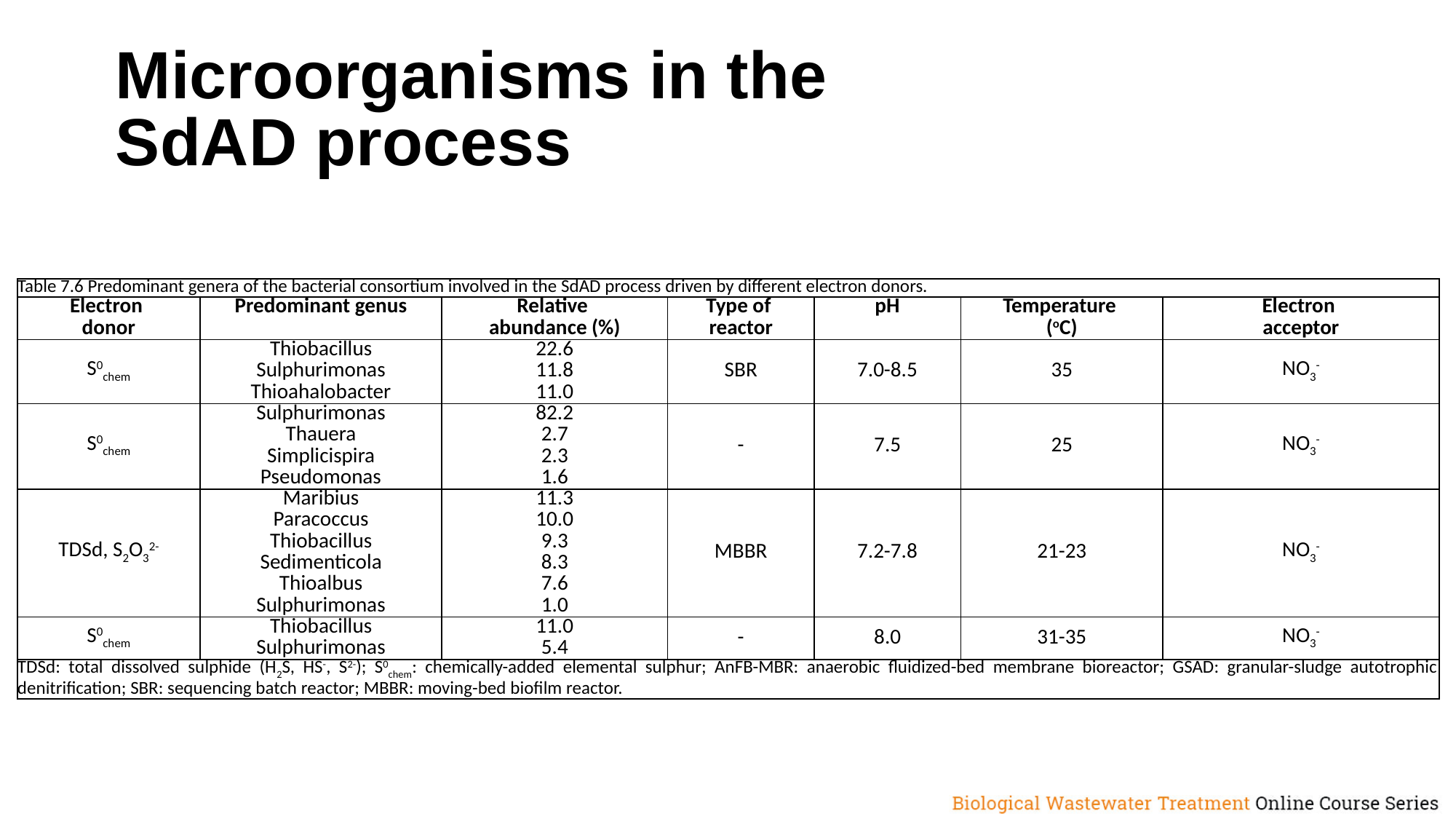

# Microorganisms in the SdAD process
| Table 7.6 Predominant genera of the bacterial consortium involved in the SdAD process driven by different electron donors. |  |  |  |  |  |  |
| --- | --- | --- | --- | --- | --- | --- |
| Electron donor | Predominant genus | Relative abundance (%) | Type of reactor | pH | Temperature (oC) | Electron acceptor |
| S0chem | Thiobacillus Sulphurimonas Thioahalobacter | 22.6 11.8 11.0 | SBR | 7.0-8.5 | 35 | NO3- |
| S0chem | Sulphurimonas Thauera Simplicispira Pseudomonas | 82.2 2.7 2.3 1.6 | - | 7.5 | 25 | NO3- |
| TDSd, S2O32- | Maribius Paracoccus Thiobacillus Sedimenticola Thioalbus Sulphurimonas | 11.3 10.0 9.3 8.3 7.6 1.0 | MBBR | 7.2-7.8 | 21-23 | NO3- |
| S0chem | Thiobacillus Sulphurimonas | 11.0 5.4 | - | 8.0 | 31-35 | NO3- |
| TDSd: total dissolved sulphide (H2S, HS-, S2-); S0chem: chemically-added elemental sulphur; AnFB-MBR: anaerobic fluidized-bed membrane bioreactor; GSAD: granular-sludge autotrophic denitrification; SBR: sequencing batch reactor; MBBR: moving-bed biofilm reactor. |  |  |  |  |  |  |